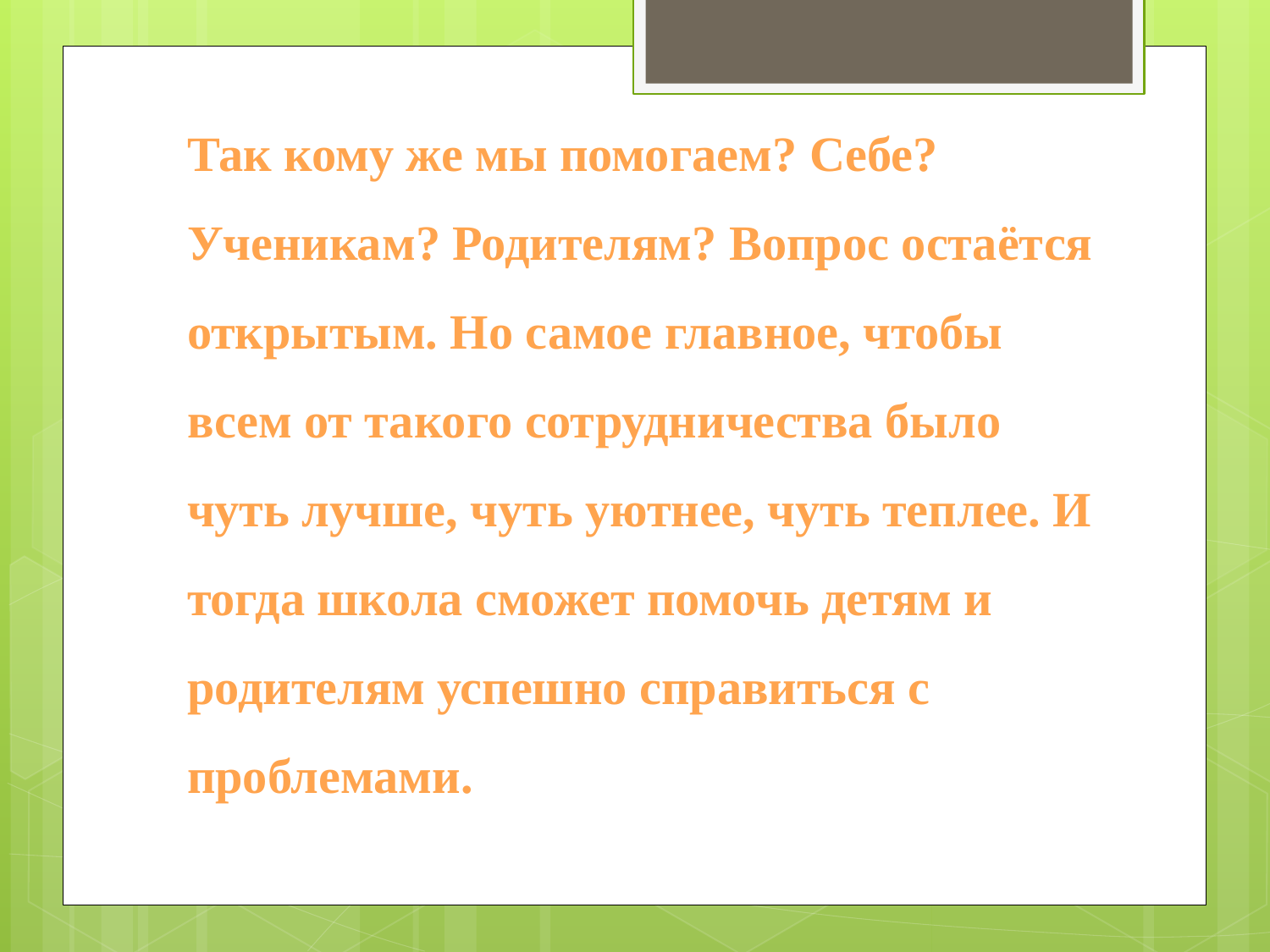

Так кому же мы помогаем? Себе? Ученикам? Родителям? Вопрос остаётся открытым. Но самое главное, чтобы всем от такого сотрудничества было чуть лучше, чуть уютнее, чуть теплее. И тогда школа сможет помочь детям и родителям успешно справиться с проблемами.